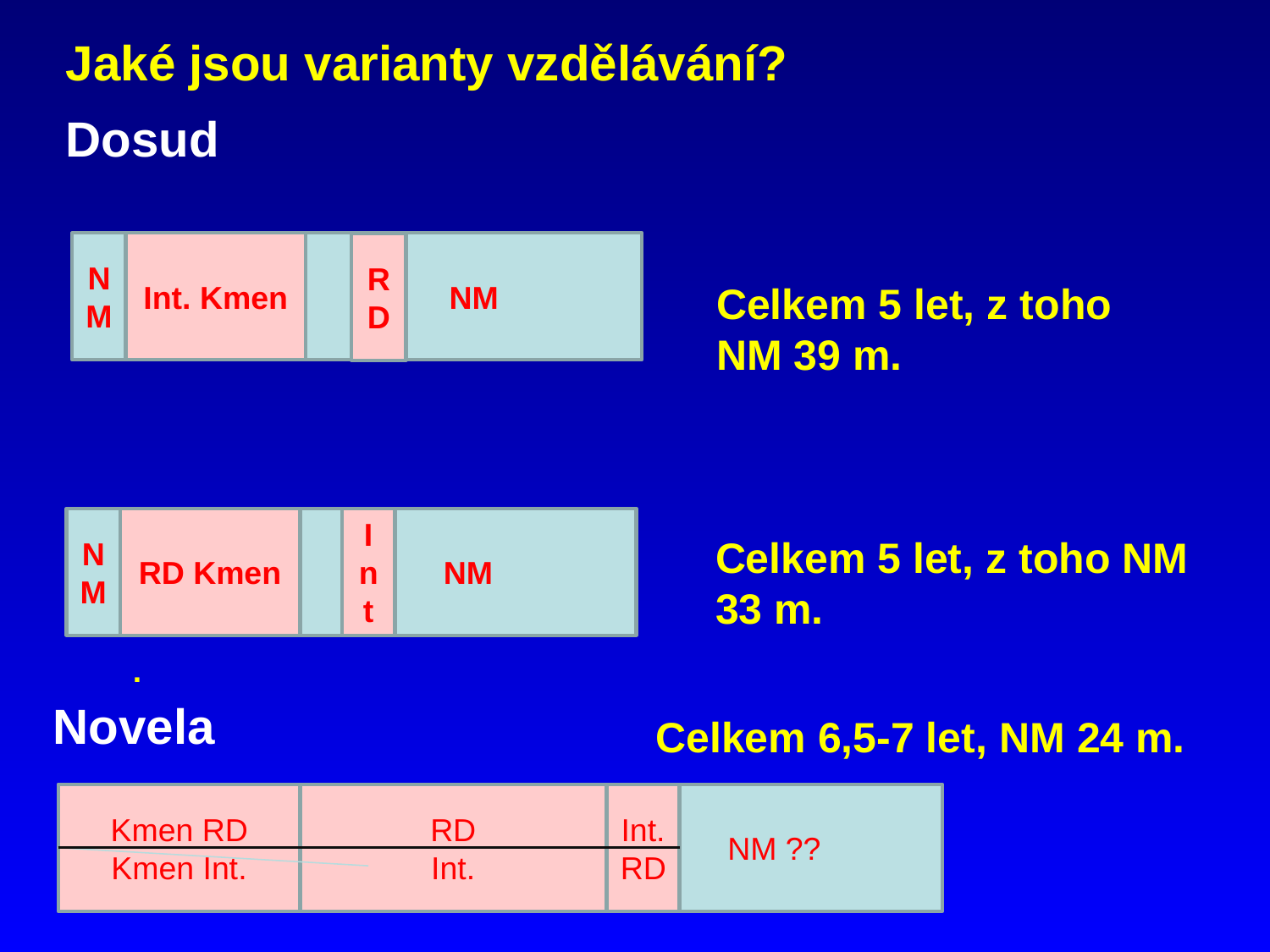

Jaké jsou varianty vzdělávání?
Dosud
NM
Int. Kmen
NM
RD
Celkem 5 let, z toho NM 39 m.
NM
RD Kmen
NM
Int
Celkem 5 let, z toho NM 33 m.
.
Novela
Celkem 6,5-7 let, NM 24 m.

Kmen RD
Kmen Int.
RD
Int.
NM ??
Int.
RD